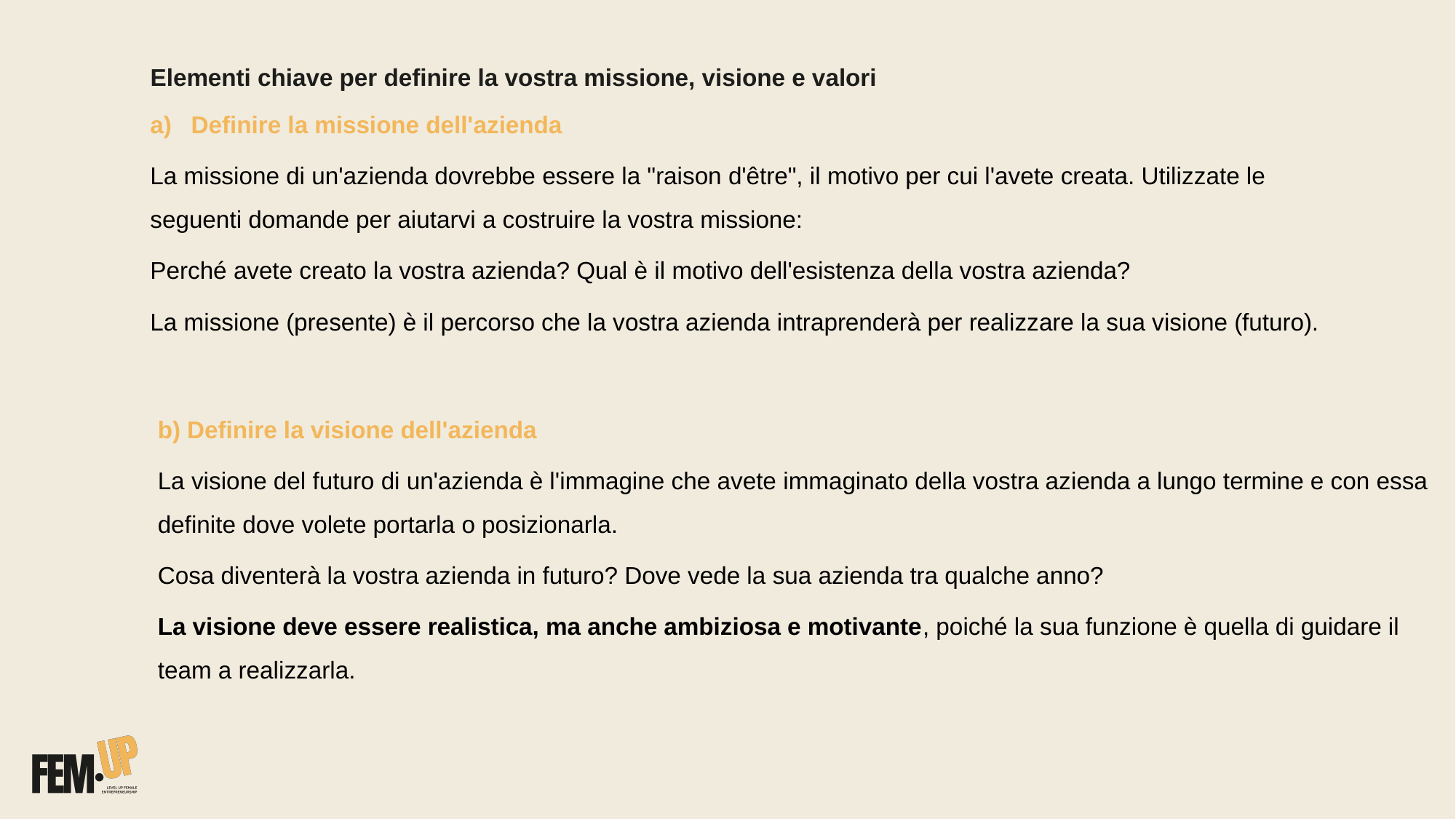

Elementi chiave per definire la vostra missione, visione e valori
Definire la missione dell'azienda
La missione di un'azienda dovrebbe essere la "raison d'être", il motivo per cui l'avete creata. Utilizzate le seguenti domande per aiutarvi a costruire la vostra missione:
Perché avete creato la vostra azienda? Qual è il motivo dell'esistenza della vostra azienda?
La missione (presente) è il percorso che la vostra azienda intraprenderà per realizzare la sua visione (futuro).
b) Definire la visione dell'azienda
La visione del futuro di un'azienda è l'immagine che avete immaginato della vostra azienda a lungo termine e con essa definite dove volete portarla o posizionarla.
Cosa diventerà la vostra azienda in futuro? Dove vede la sua azienda tra qualche anno?
La visione deve essere realistica, ma anche ambiziosa e motivante, poiché la sua funzione è quella di guidare il team a realizzarla.